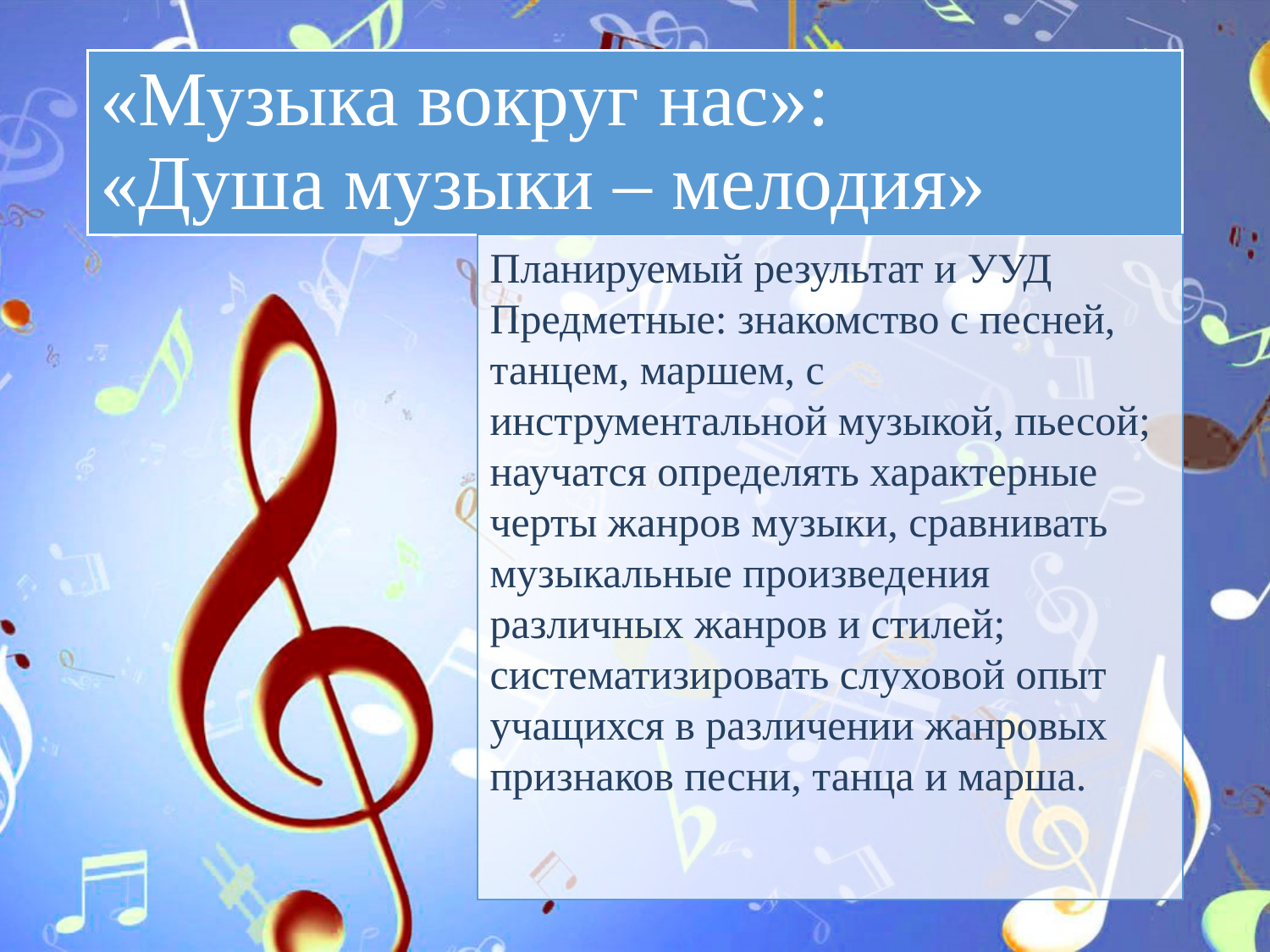

# «Музыка вокруг нас»: «Душа музыки – мелодия»
Планируемый результат и УУД
Предметные: знакомство с песней, танцем, маршем, с инструментальной музыкой, пьесой; научатся определять характерные черты жанров музыки, сравнивать музыкальные произведения различных жанров и стилей; систематизировать слуховой опыт учащихся в различении жанровых признаков песни, танца и марша.